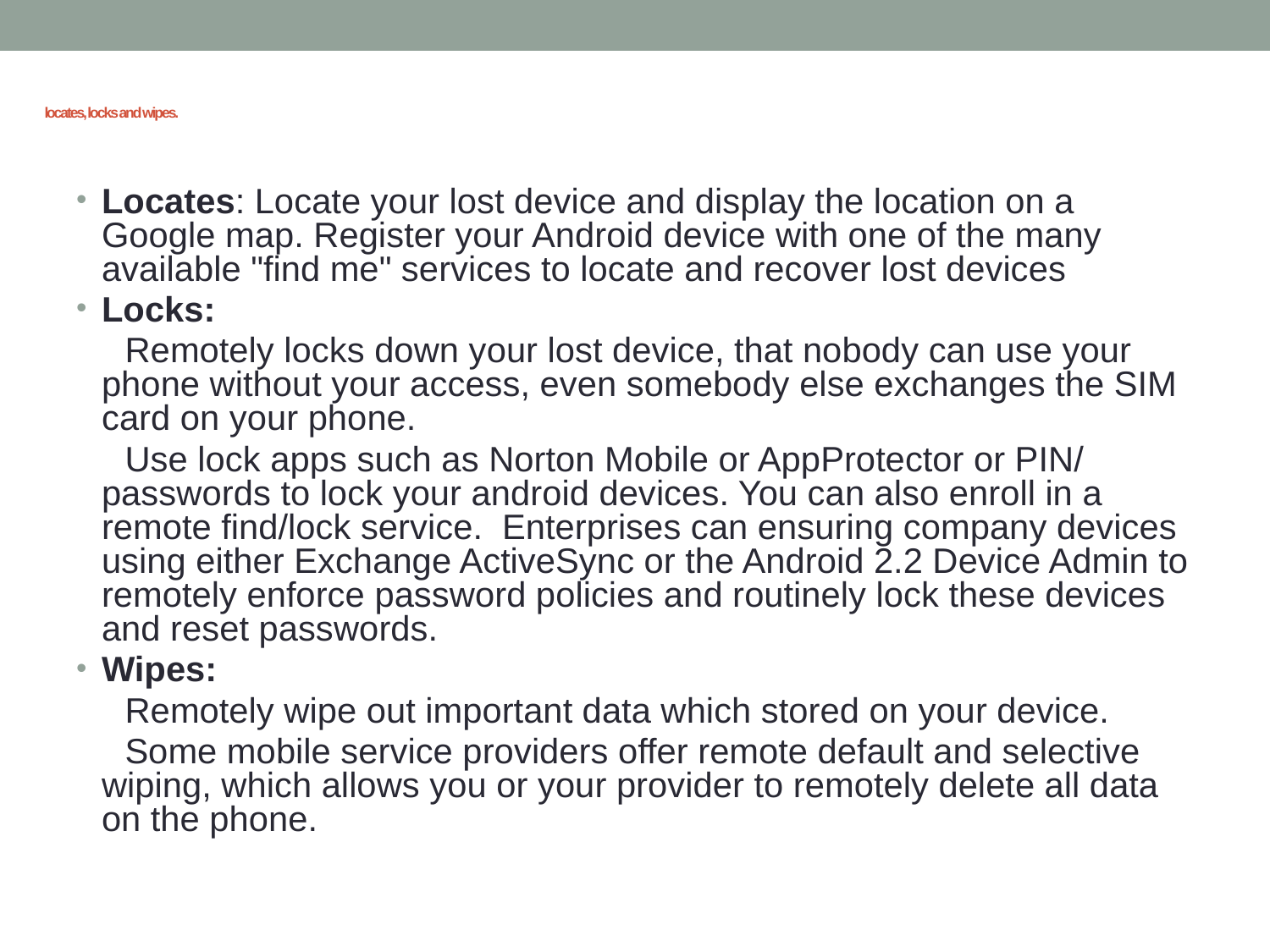

# locates, locks and wipes.
Locates: Locate your lost device and display the location on a Google map. Register your Android device with one of the many available "find me" services to locate and recover lost devices
Locks:
     Remotely locks down your lost device, that nobody can use your phone without your access, even somebody else exchanges the SIM card on your phone.
     Use lock apps such as Norton Mobile or AppProtector or PIN/ passwords to lock your android devices. You can also enroll in a remote find/lock service.  Enterprises can ensuring company devices using either Exchange ActiveSync or the Android 2.2 Device Admin to remotely enforce password policies and routinely lock these devices and reset passwords.
Wipes:
     Remotely wipe out important data which stored on your device.
     Some mobile service providers offer remote default and selective wiping, which allows you or your provider to remotely delete all data on the phone.